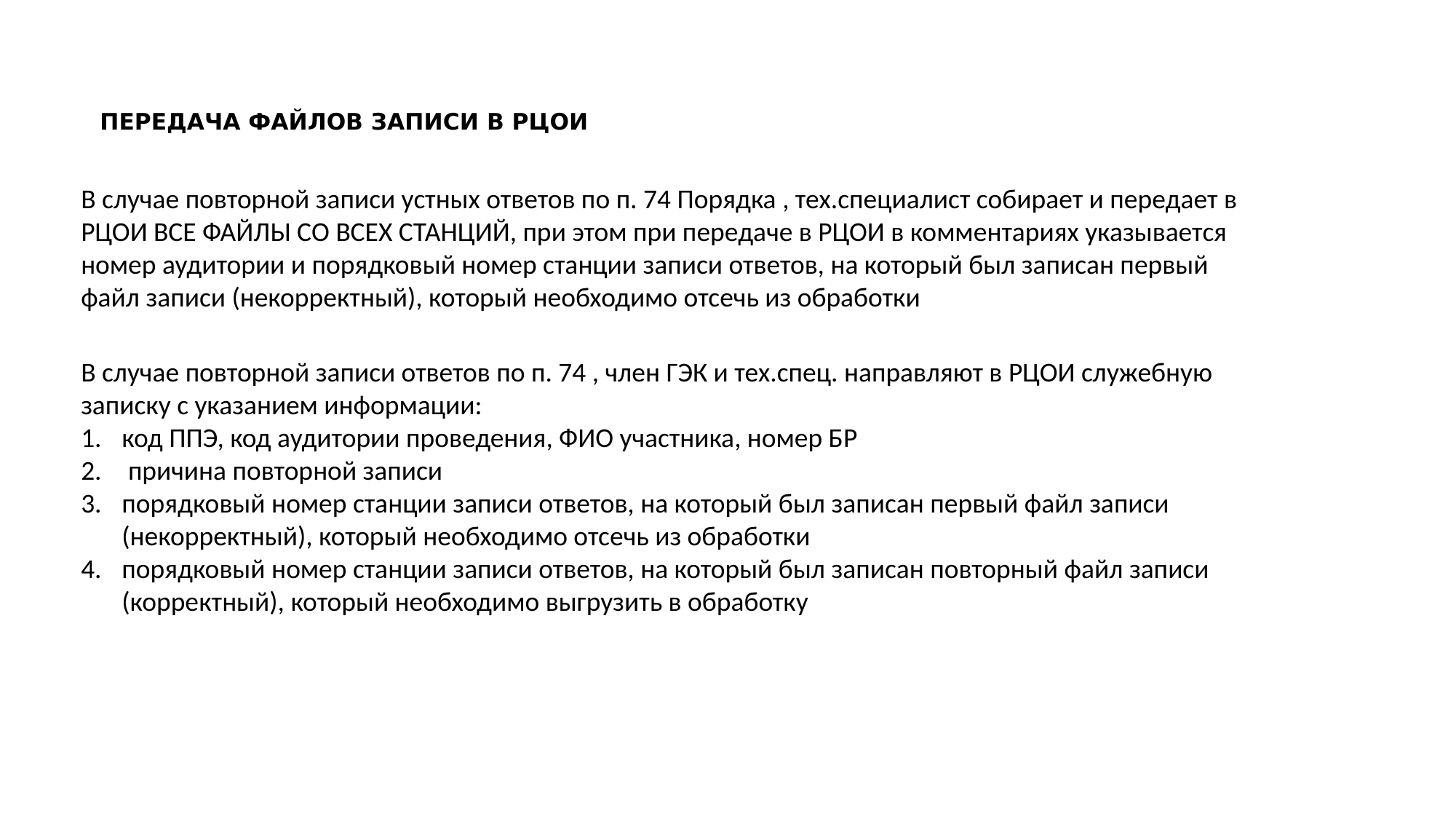

# ПЕРЕДАЧА ФАЙЛОВ ЗАПИСИ В РЦОИ
В случае повторной записи устных ответов по п. 74 Порядка , тех.специалист собирает и передает в РЦОИ ВСЕ ФАЙЛЫ СО ВСЕХ СТАНЦИЙ, при этом при передаче в РЦОИ в комментариях указывается номер аудитории и порядковый номер станции записи ответов, на который был записан первый файл записи (некорректный), который необходимо отсечь из обработки
В случае повторной записи ответов по п. 74 , член ГЭК и тех.спец. направляют в РЦОИ служебную записку с указанием информации:
код ППЭ, код аудитории проведения, ФИО участника, номер БР
 причина повторной записи
порядковый номер станции записи ответов, на который был записан первый файл записи (некорректный), который необходимо отсечь из обработки
порядковый номер станции записи ответов, на который был записан повторный файл записи (корректный), который необходимо выгрузить в обработку